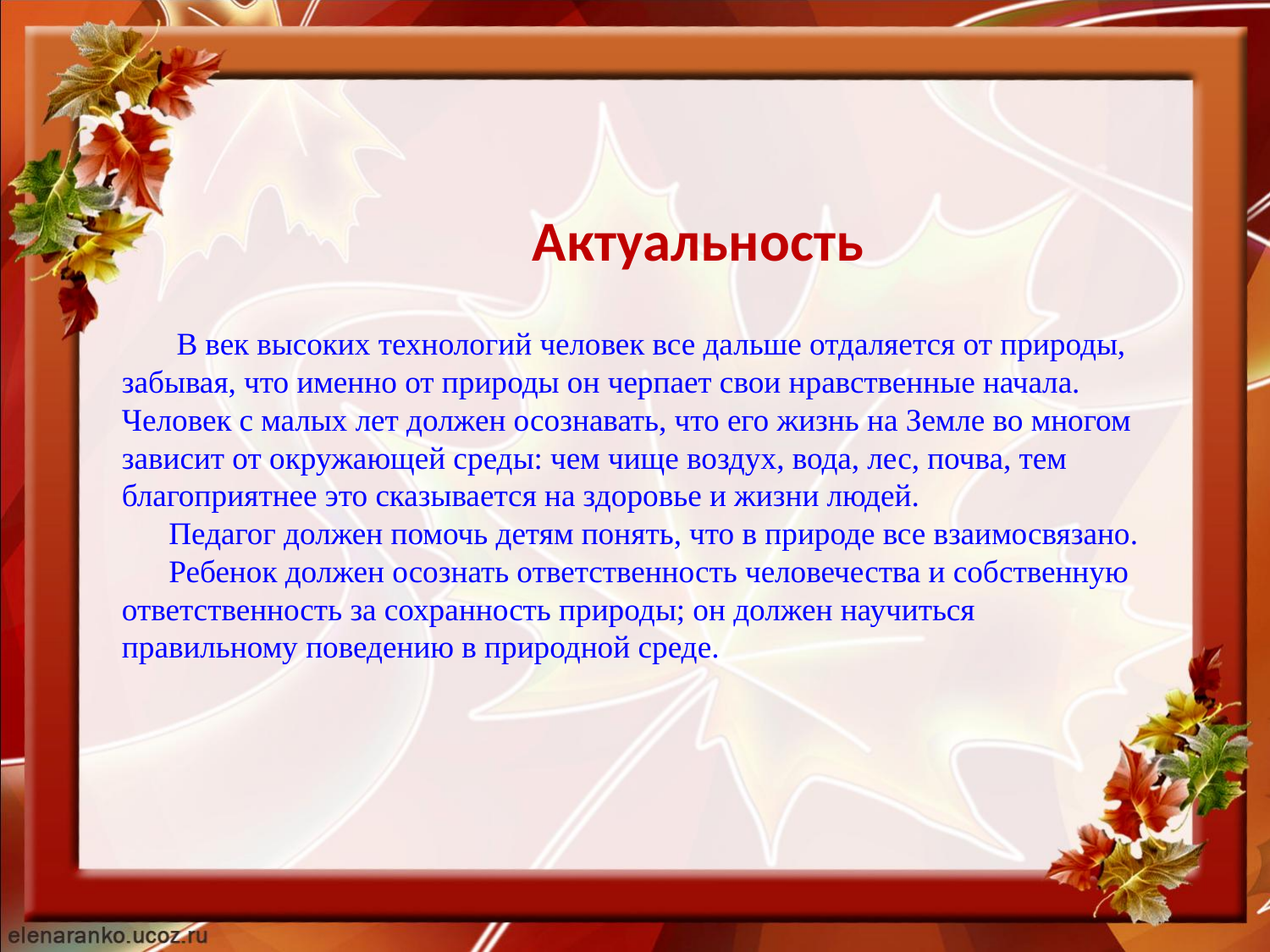

# Актуальность
       В век высоких технологий человек все дальше отдаляется от природы, забывая, что именно от природы он черпает свои нравственные начала. Человек с малых лет должен осознавать, что его жизнь на Земле во многом зависит от окружающей среды: чем чище воздух, вода, лес, почва, тем благоприятнее это сказывается на здоровье и жизни людей.
      Педагог должен помочь детям понять, что в природе все взаимосвязано.
      Ребенок должен осознать ответственность человечества и собственную ответственность за сохранность природы; он должен научиться правильному поведению в природной среде.